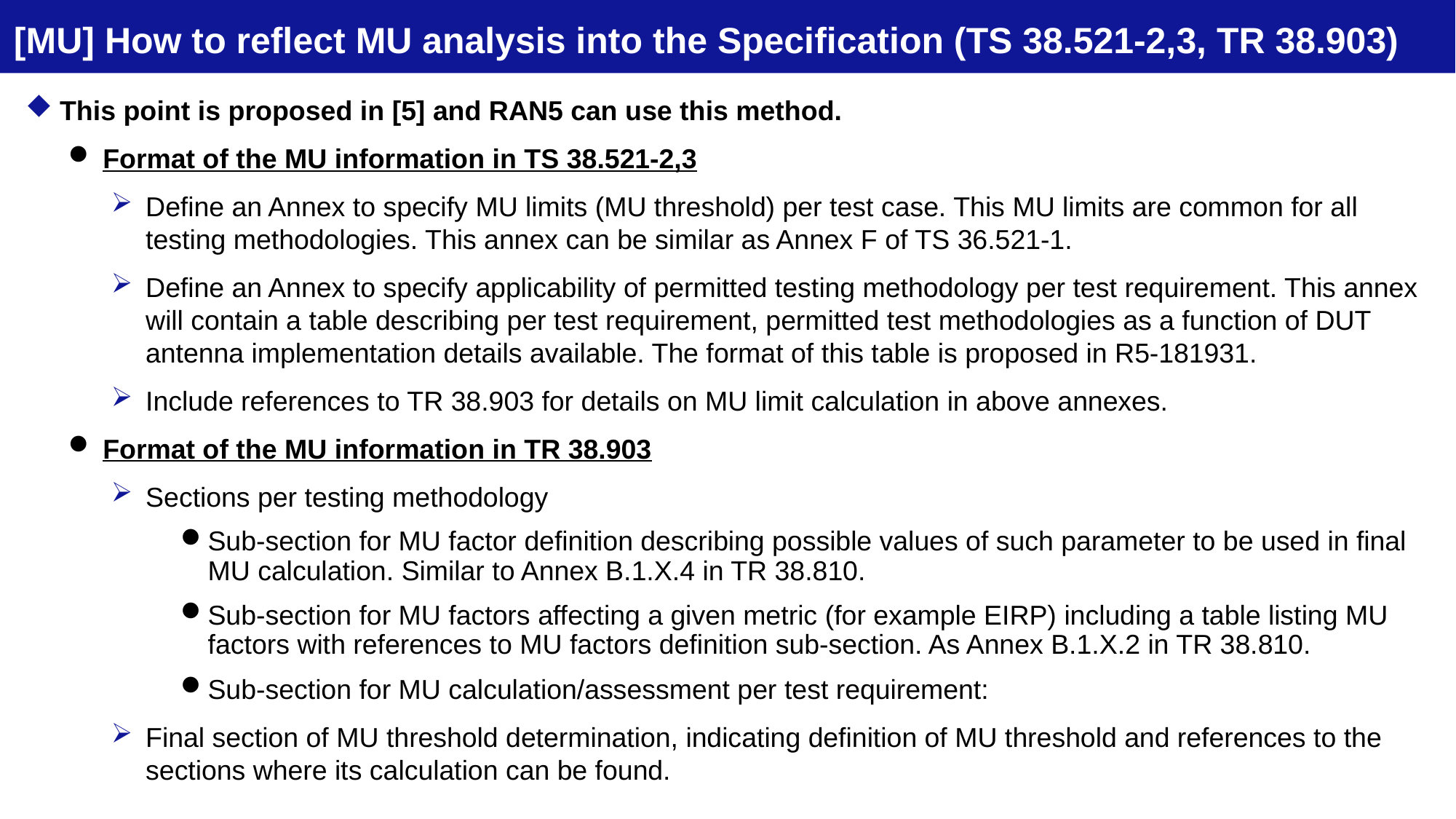

# [MU] How to reflect MU analysis into the Specification (TS 38.521-2,3, TR 38.903)
This point is proposed in [5] and RAN5 can use this method.
Format of the MU information in TS 38.521-2,3
Define an Annex to specify MU limits (MU threshold) per test case. This MU limits are common for all testing methodologies. This annex can be similar as Annex F of TS 36.521-1.
Define an Annex to specify applicability of permitted testing methodology per test requirement. This annex will contain a table describing per test requirement, permitted test methodologies as a function of DUT antenna implementation details available. The format of this table is proposed in R5-181931.
Include references to TR 38.903 for details on MU limit calculation in above annexes.
Format of the MU information in TR 38.903
Sections per testing methodology
Sub-section for MU factor definition describing possible values of such parameter to be used in final MU calculation. Similar to Annex B.1.X.4 in TR 38.810.
Sub-section for MU factors affecting a given metric (for example EIRP) including a table listing MU factors with references to MU factors definition sub-section. As Annex B.1.X.2 in TR 38.810.
Sub-section for MU calculation/assessment per test requirement:
Final section of MU threshold determination, indicating definition of MU threshold and references to the sections where its calculation can be found.